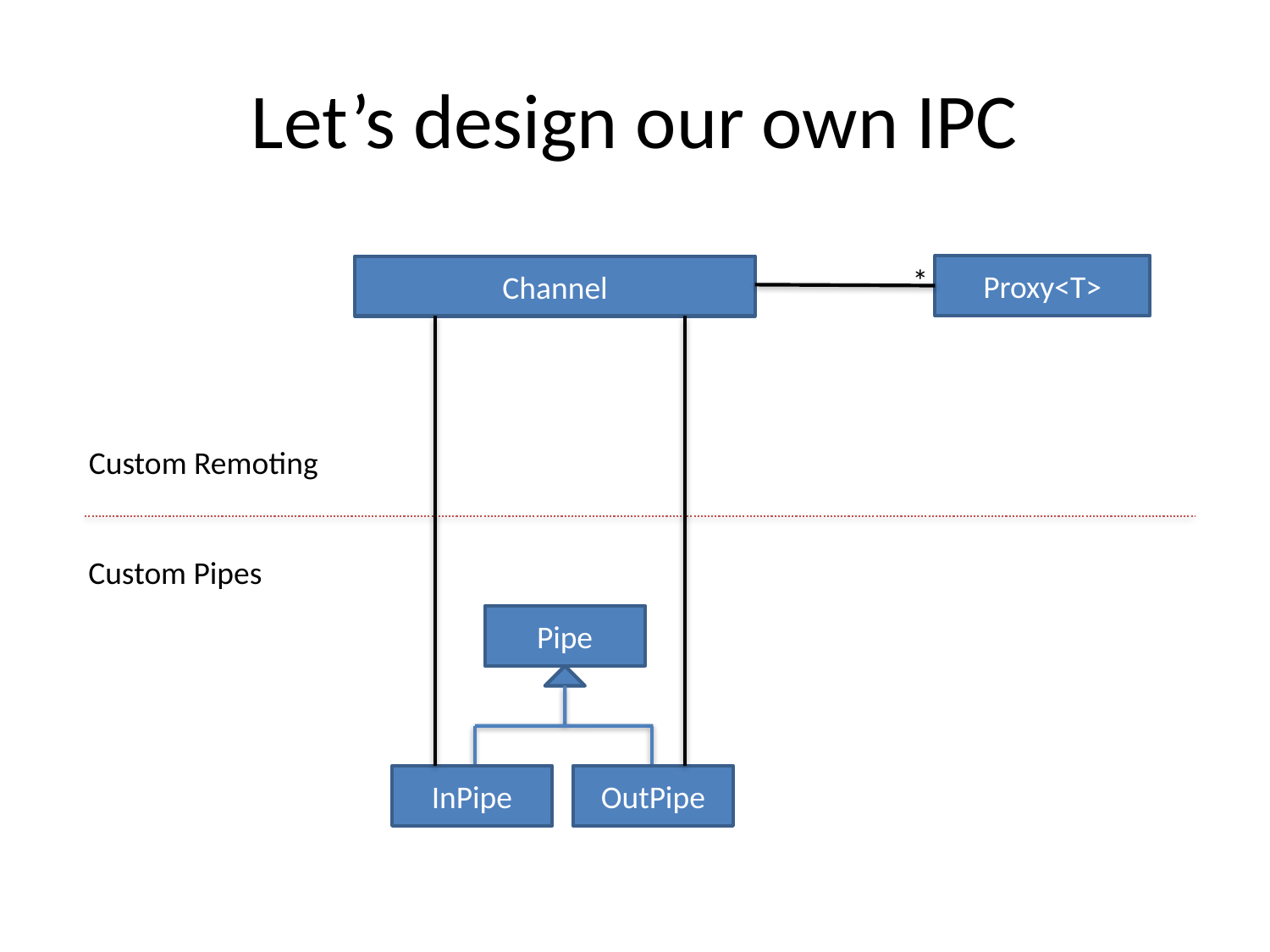

# Let’s design our own IPC
*
Proxy<T>
Channel
Custom Remoting
Custom Pipes
Pipe

InPipe
OutPipe